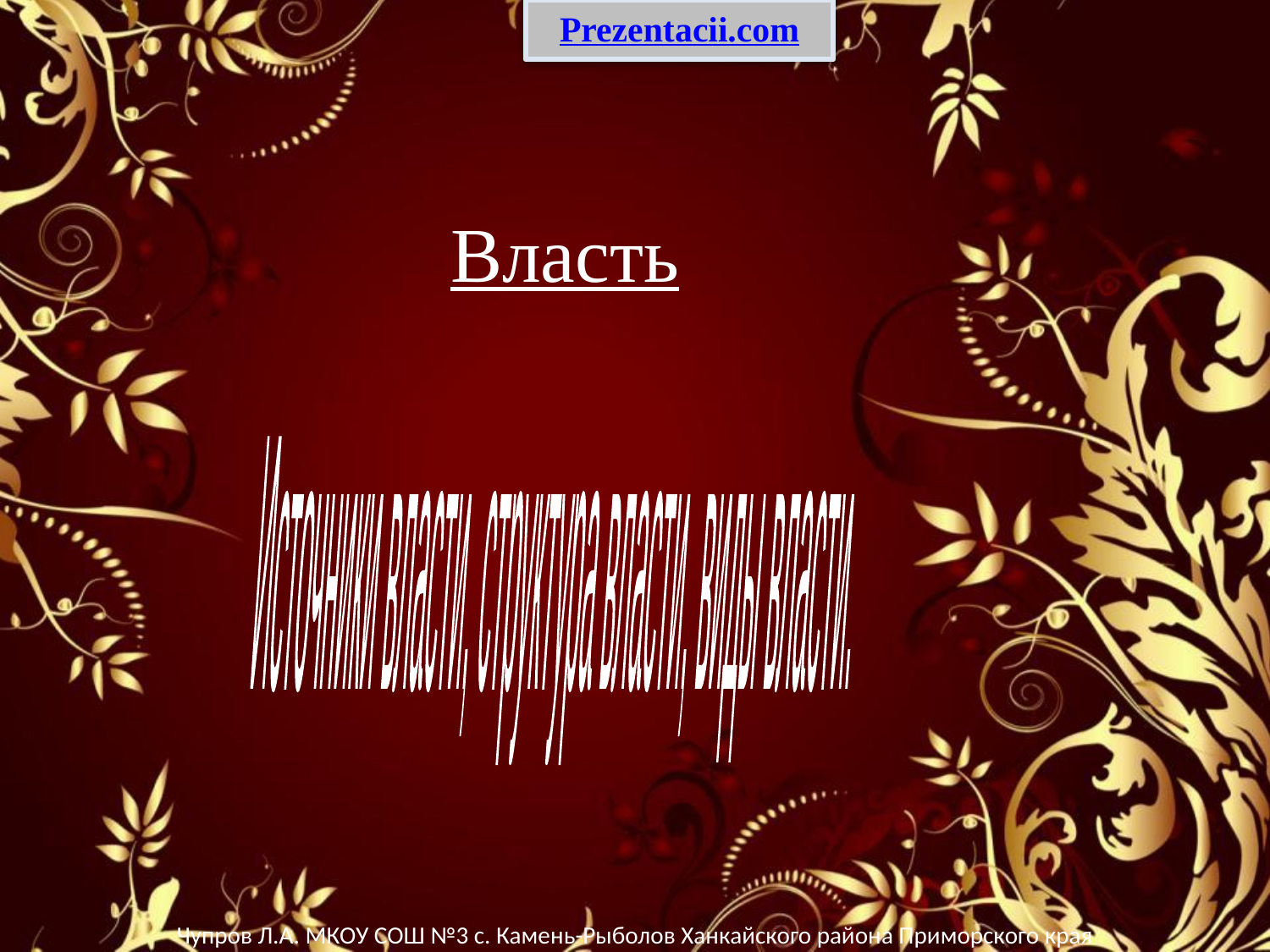

Prezentacii.com
# Власть
Источники власти, структура власти, виды власти.
Чупров Л.А. МКОУ СОШ №3 с. Камень-Рыболов Ханкайского района Приморского края